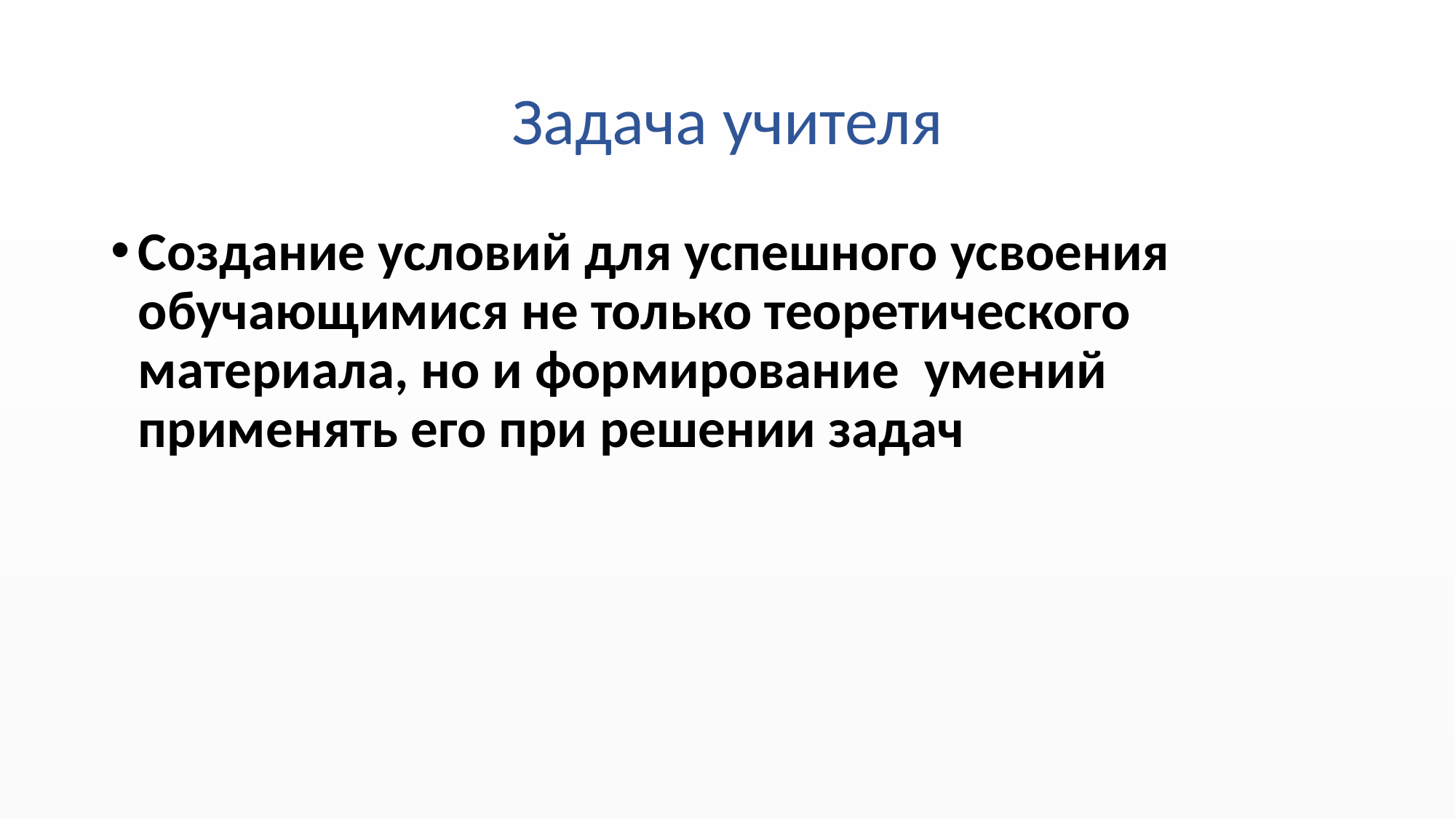

# Задача учителя
Создание условий для успешного усвоения обучающимися не только теоретического материала, но и формирование  умений применять его при решении задач